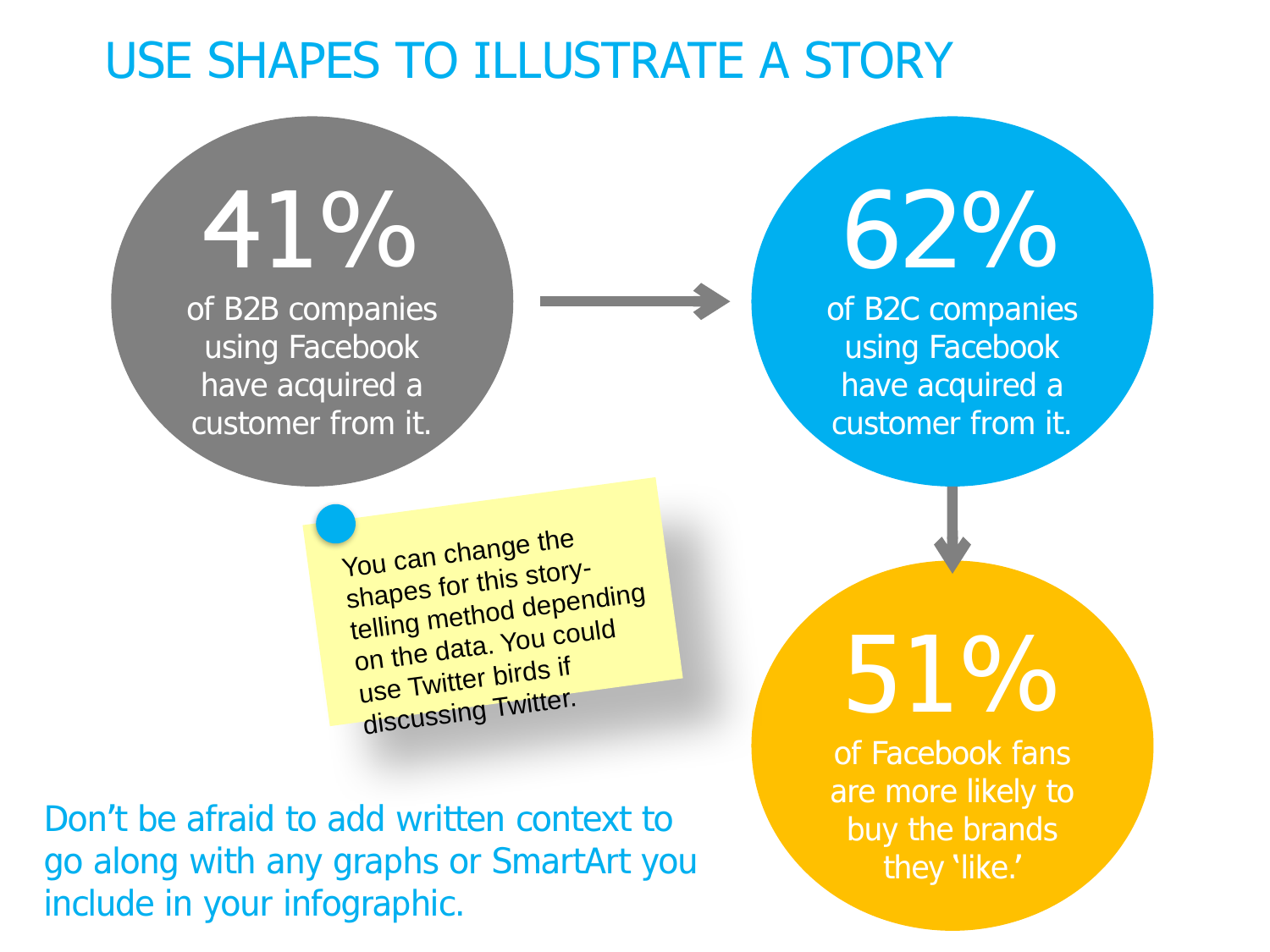

USE SHAPES TO ILLUSTRATE A STORY
41%
of B2B companies using Facebook have acquired a customer from it.
62%
of B2C companies using Facebook have acquired a customer from it.

You can change the shapes for this story-telling method depending on the data. You could use Twitter birds if discussing Twitter.

51%
of Facebook fans are more likely to buy the brands they ‘like.’
Don’t be afraid to add written context to go along with any graphs or SmartArt you include in your infographic.